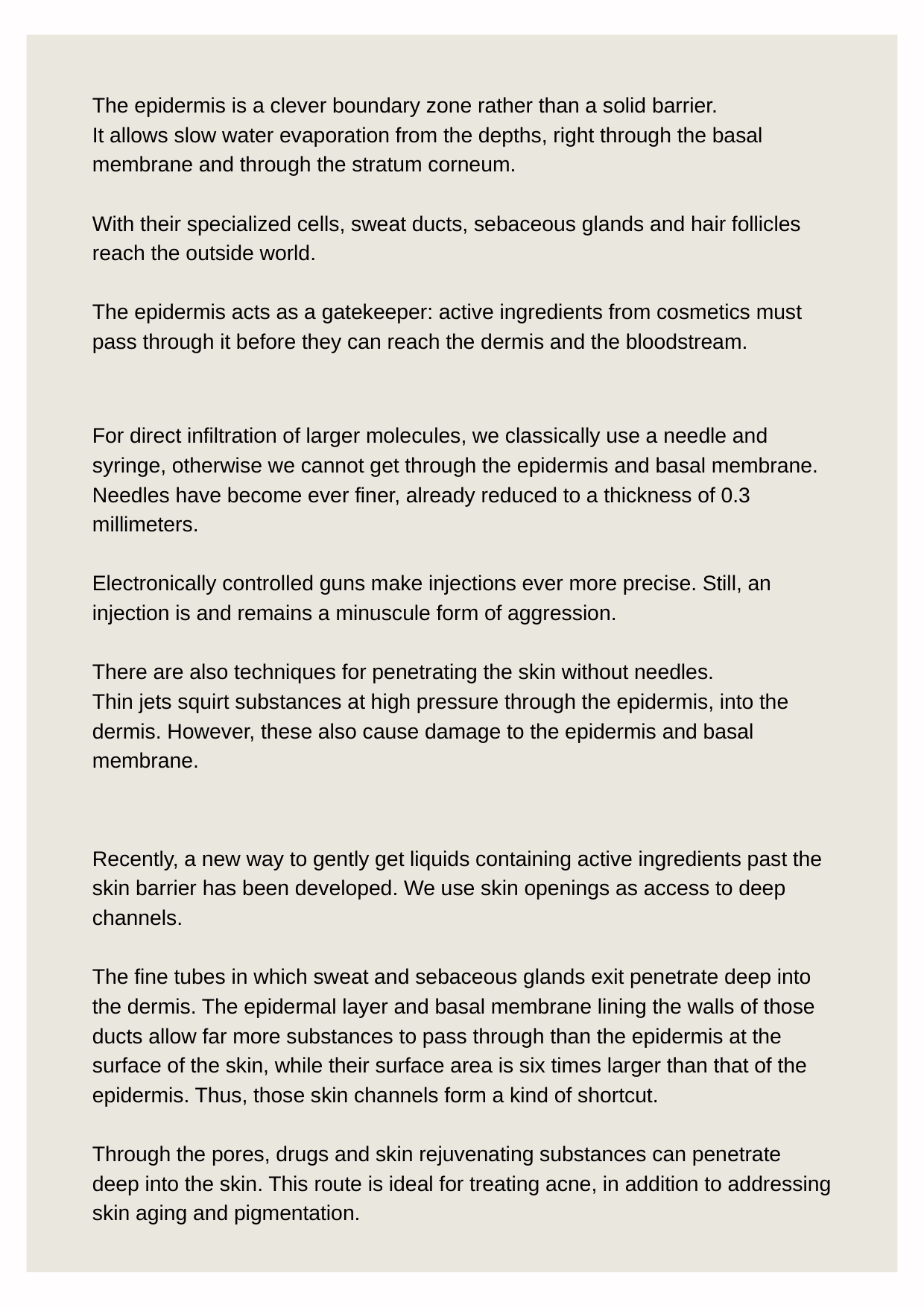

The epidermis is a clever boundary zone rather than a solid barrier.
It allows slow water evaporation from the depths, right through the basal membrane and through the stratum corneum.

With their specialized cells, sweat ducts, sebaceous glands and hair follicles reach the outside world.

The epidermis acts as a gatekeeper: active ingredients from cosmetics must pass through it before they can reach the dermis and the bloodstream.

For direct infiltration of larger molecules, we classically use a needle and syringe, otherwise we cannot get through the epidermis and basal membrane. Needles have become ever finer, already reduced to a thickness of 0.3 millimeters.

Electronically controlled guns make injections ever more precise. Still, an injection is and remains a minuscule form of aggression.

There are also techniques for penetrating the skin without needles.
Thin jets squirt substances at high pressure through the epidermis, into the dermis. However, these also cause damage to the epidermis and basal membrane.

Recently, a new way to gently get liquids containing active ingredients past the skin barrier has been developed. We use skin openings as access to deep channels.

The fine tubes in which sweat and sebaceous glands exit penetrate deep into the dermis. The epidermal layer and basal membrane lining the walls of those ducts allow far more substances to pass through than the epidermis at the surface of the skin, while their surface area is six times larger than that of the epidermis. Thus, those skin channels form a kind of shortcut.

Through the pores, drugs and skin rejuvenating substances can penetrate deep into the skin. This route is ideal for treating acne, in addition to addressing skin aging and pigmentation.